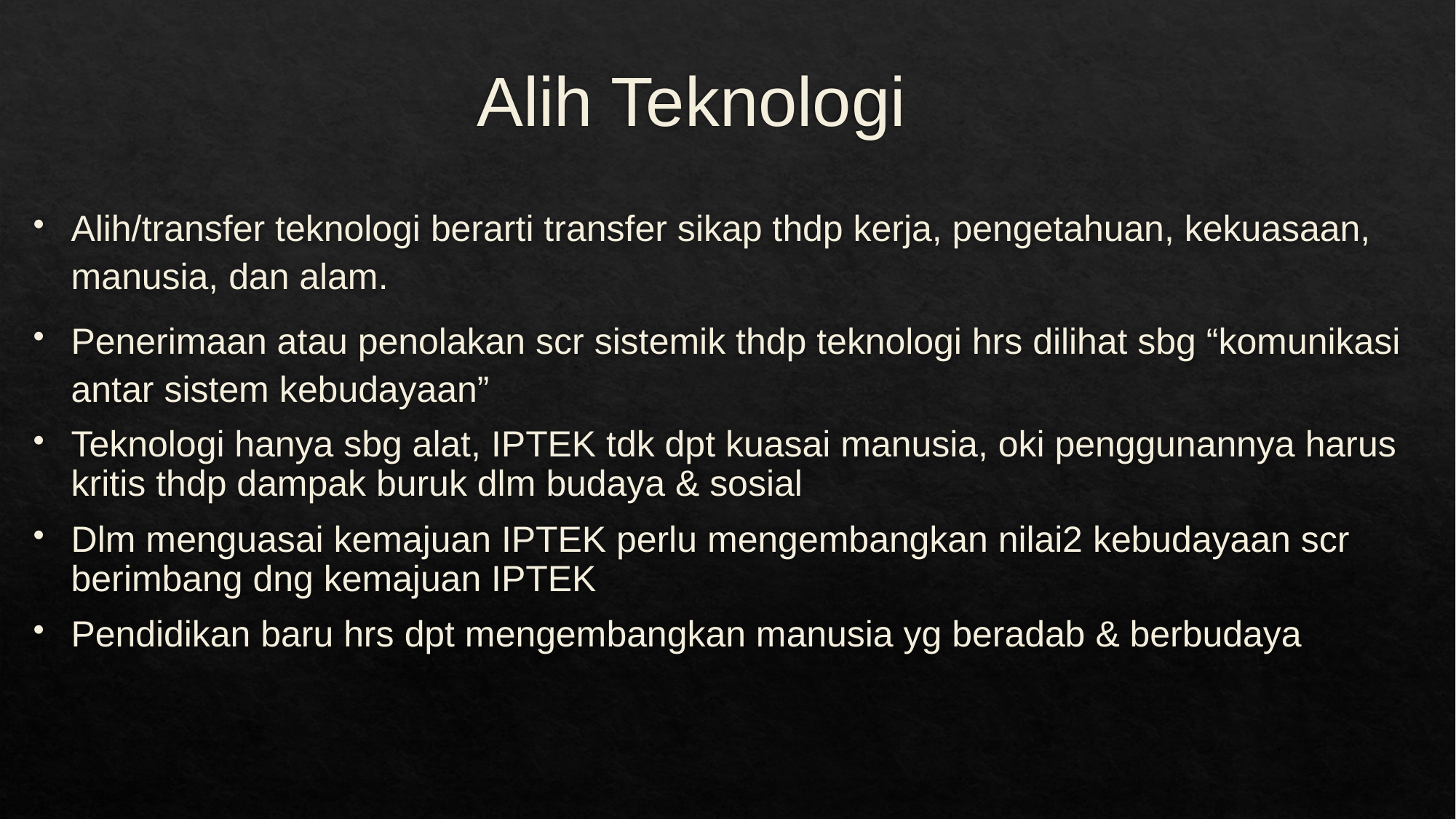

# Alih Teknologi
Alih/transfer teknologi berarti transfer sikap thdp kerja, pengetahuan, kekuasaan, manusia, dan alam.
Penerimaan atau penolakan scr sistemik thdp teknologi hrs dilihat sbg “komunikasi antar sistem kebudayaan”
Teknologi hanya sbg alat, IPTEK tdk dpt kuasai manusia, oki penggunannya harus kritis thdp dampak buruk dlm budaya & sosial
Dlm menguasai kemajuan IPTEK perlu mengembangkan nilai2 kebudayaan scr berimbang dng kemajuan IPTEK
Pendidikan baru hrs dpt mengembangkan manusia yg beradab & berbudaya